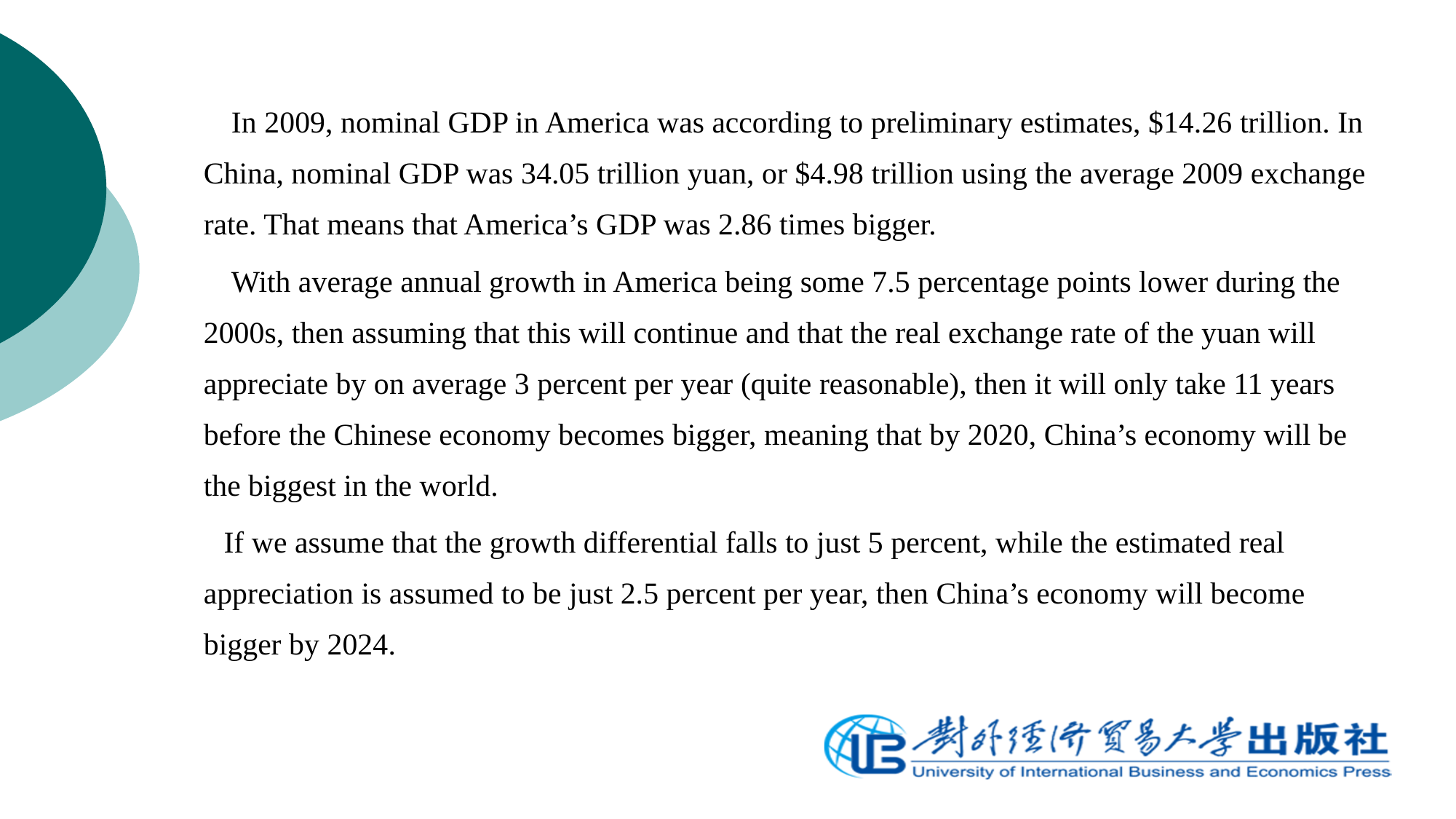

In 2009, nominal GDP in America was according to preliminary estimates, $14.26 trillion. In China, nominal GDP was 34.05 trillion yuan, or $4.98 trillion using the average 2009 exchange rate. That means that America’s GDP was 2.86 times bigger.
         With average annual growth in America being some 7.5 percentage points lower during the 2000s, then assuming that this will continue and that the real exchange rate of the yuan will appreciate by on average 3 percent per year (quite reasonable), then it will only take 11 years before the Chinese economy becomes bigger, meaning that by 2020, China’s economy will be the biggest in the world.
        If we assume that the growth differential falls to just 5 percent, while the estimated real appreciation is assumed to be just 2.5 percent per year, then China’s economy will become bigger by 2024.